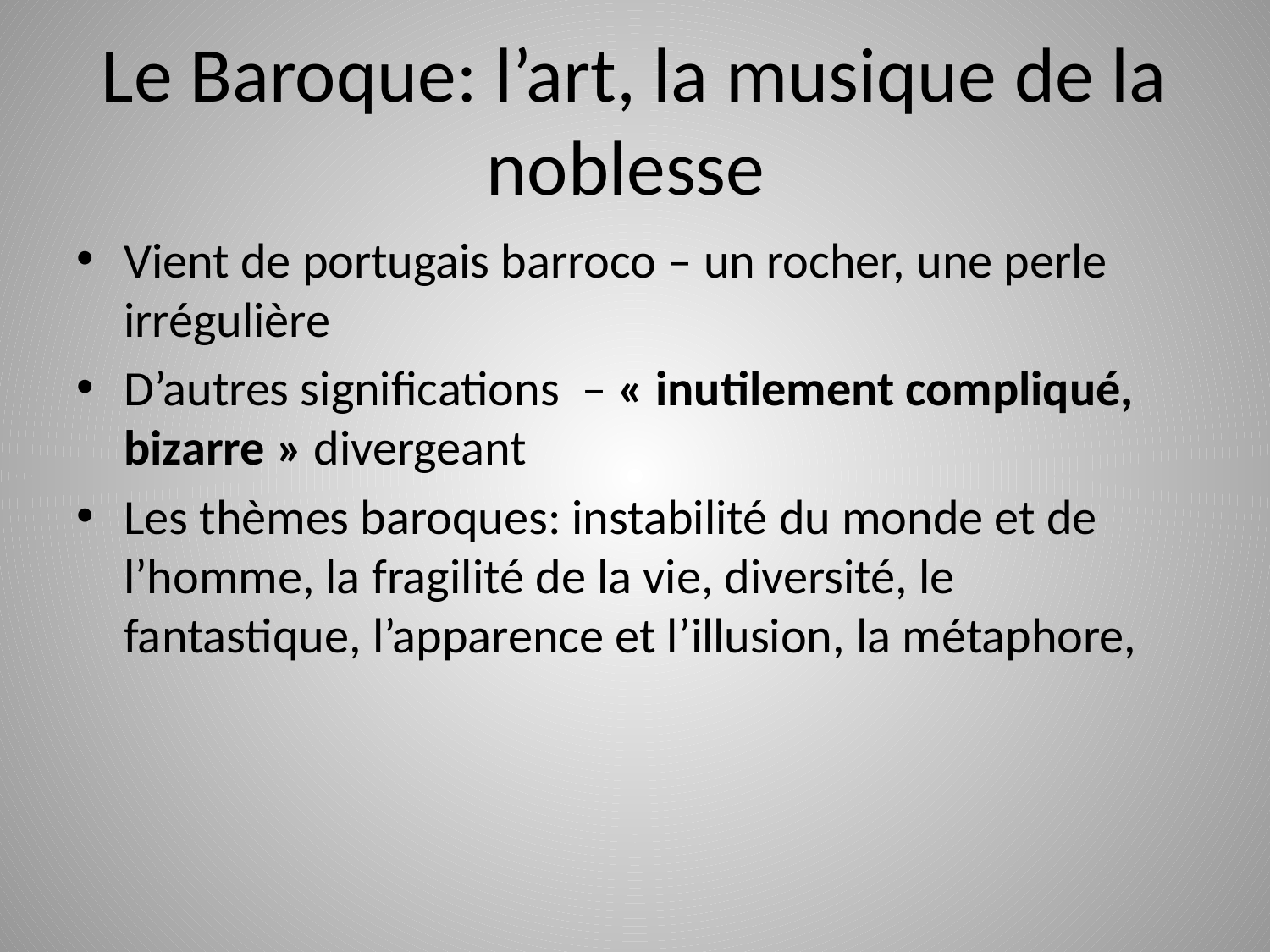

# Le Baroque: l’art, la musique de la noblesse
Vient de portugais barroco – un rocher, une perle irrégulière
D’autres significations  – « inutilement compliqué, bizarre » divergeant
Les thèmes baroques: instabilité du monde et de l’homme, la fragilité de la vie, diversité, le fantastique, l’apparence et l’illusion, la métaphore,